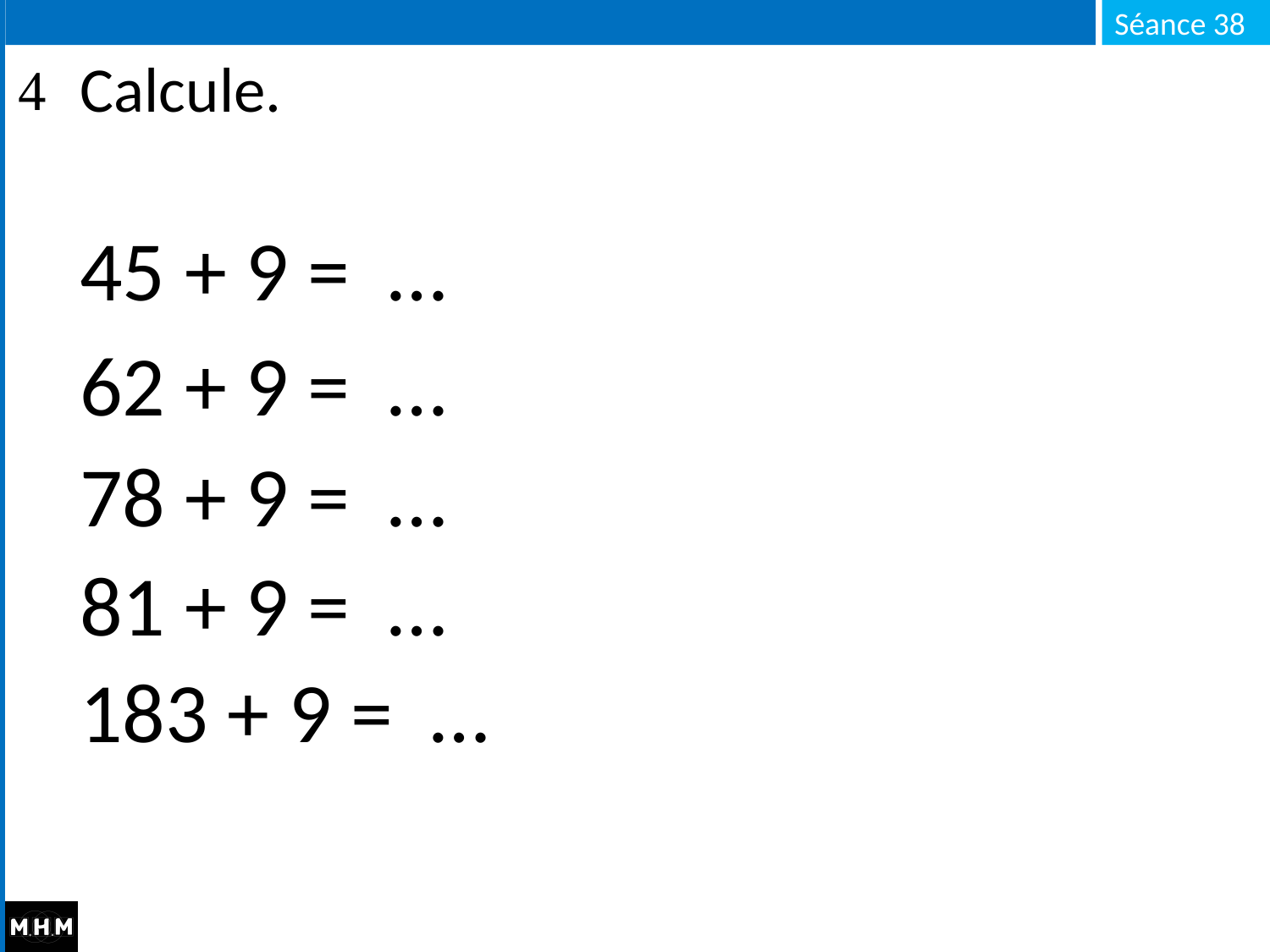

# Calcule.
45 + 9 =  …
62 + 9 =  …
78 + 9 =  …
81 + 9 =  …
183 + 9 =  …